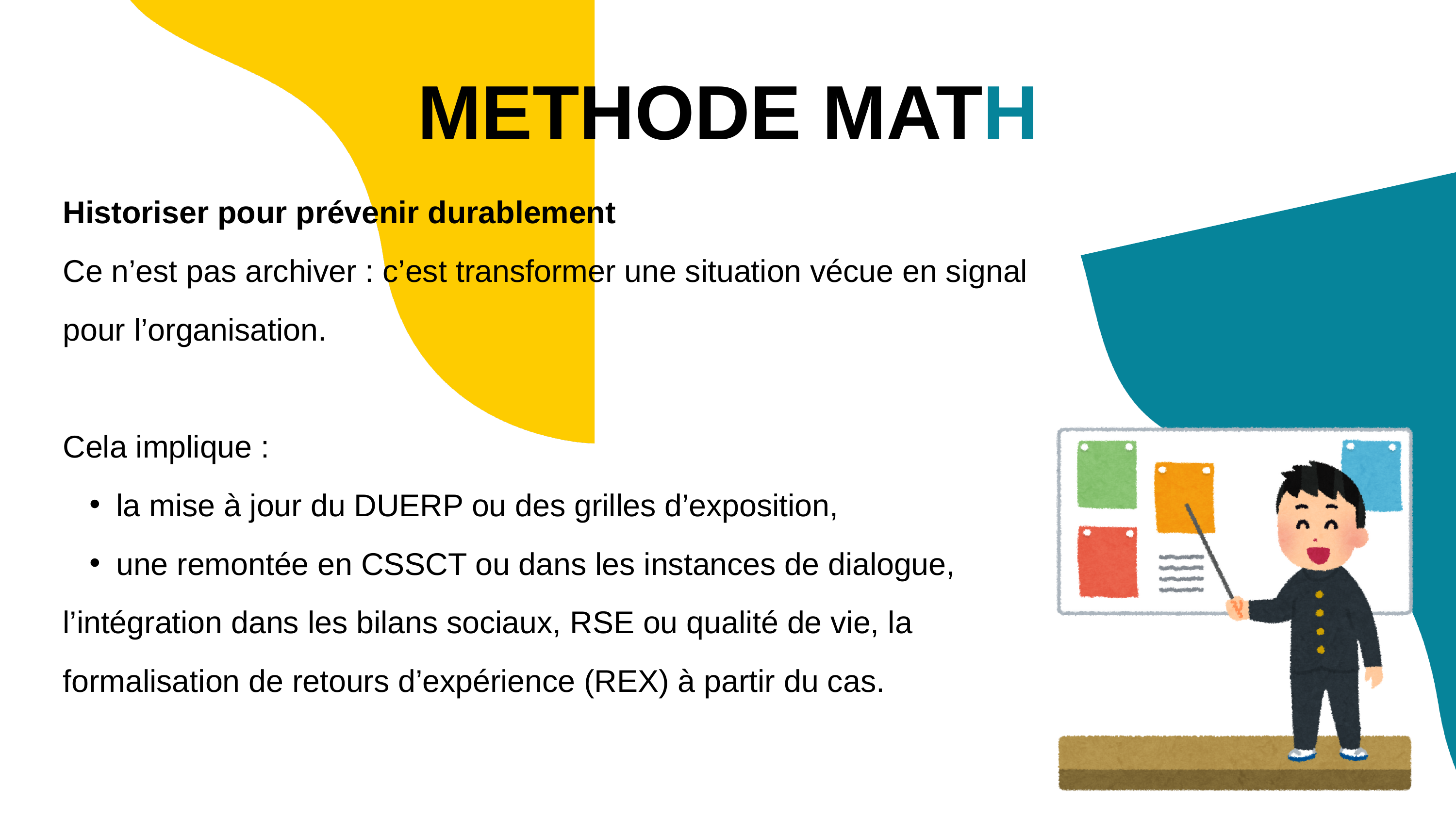

METHODE MATH
Historiser pour prévenir durablement
Ce n’est pas archiver : c’est transformer une situation vécue en signal pour l’organisation.

Cela implique :
la mise à jour du DUERP ou des grilles d’exposition,
une remontée en CSSCT ou dans les instances de dialogue,
l’intégration dans les bilans sociaux, RSE ou qualité de vie, la formalisation de retours d’expérience (REX) à partir du cas.